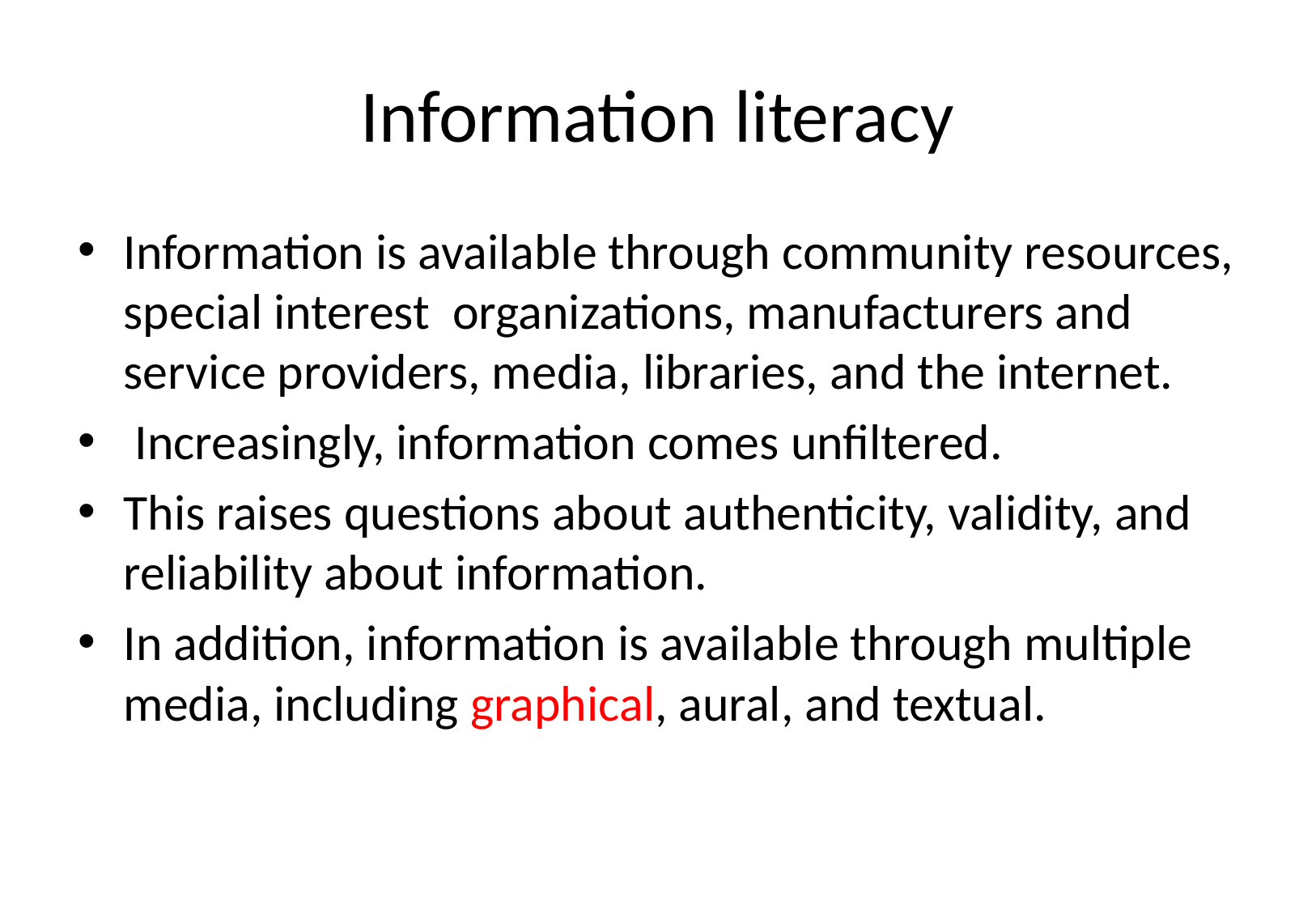

# Information literacy
Information is available through community resources, special interest  organizations, manufacturers and service providers, media, libraries, and the internet.
 Increasingly, information comes unfiltered.
This raises questions about authenticity, validity, and reliability about information.
In addition, information is available through multiple media, including graphical, aural, and textual.